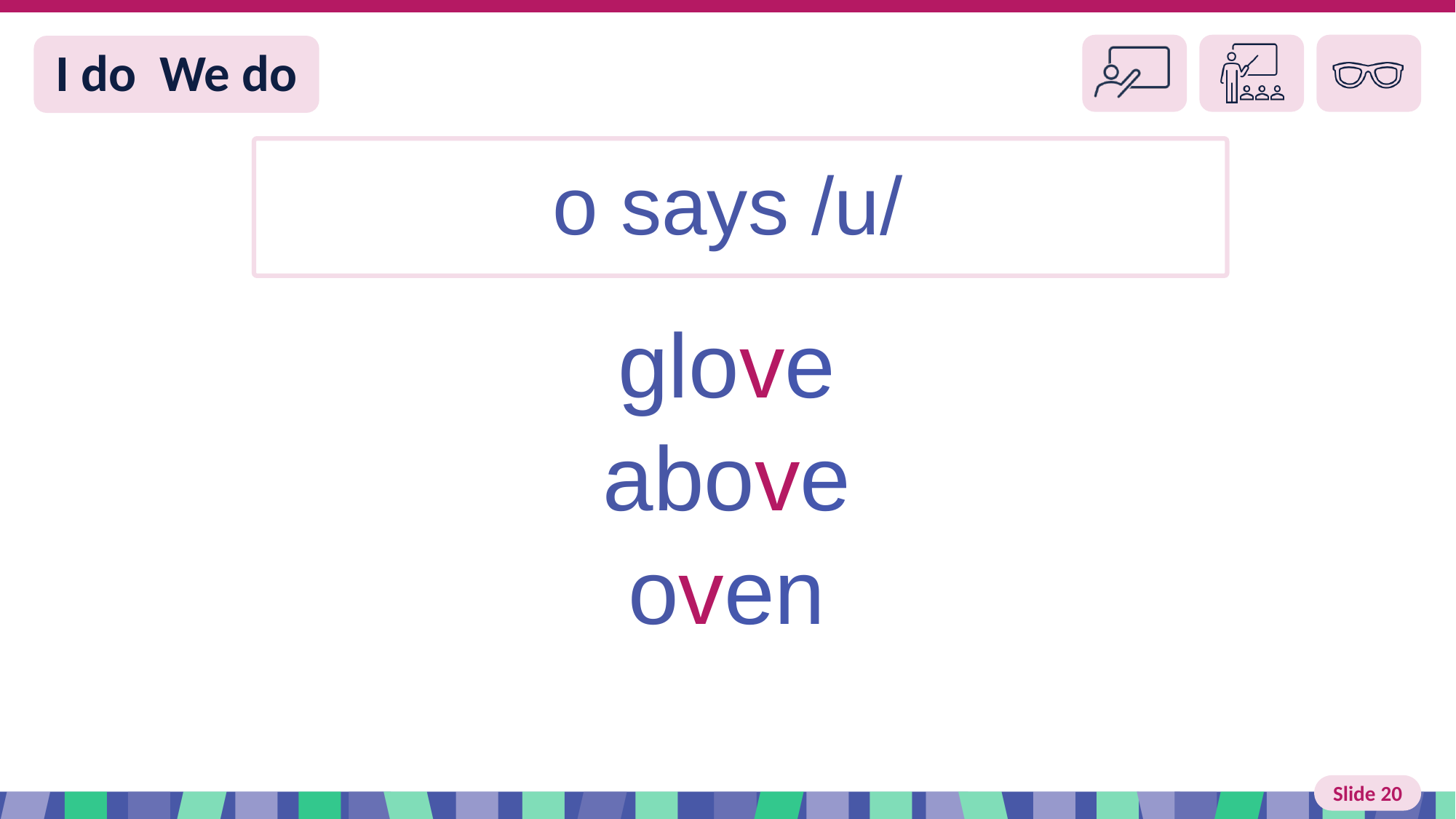

Slide 20 I do We do

o says /u/

glove
above
oven